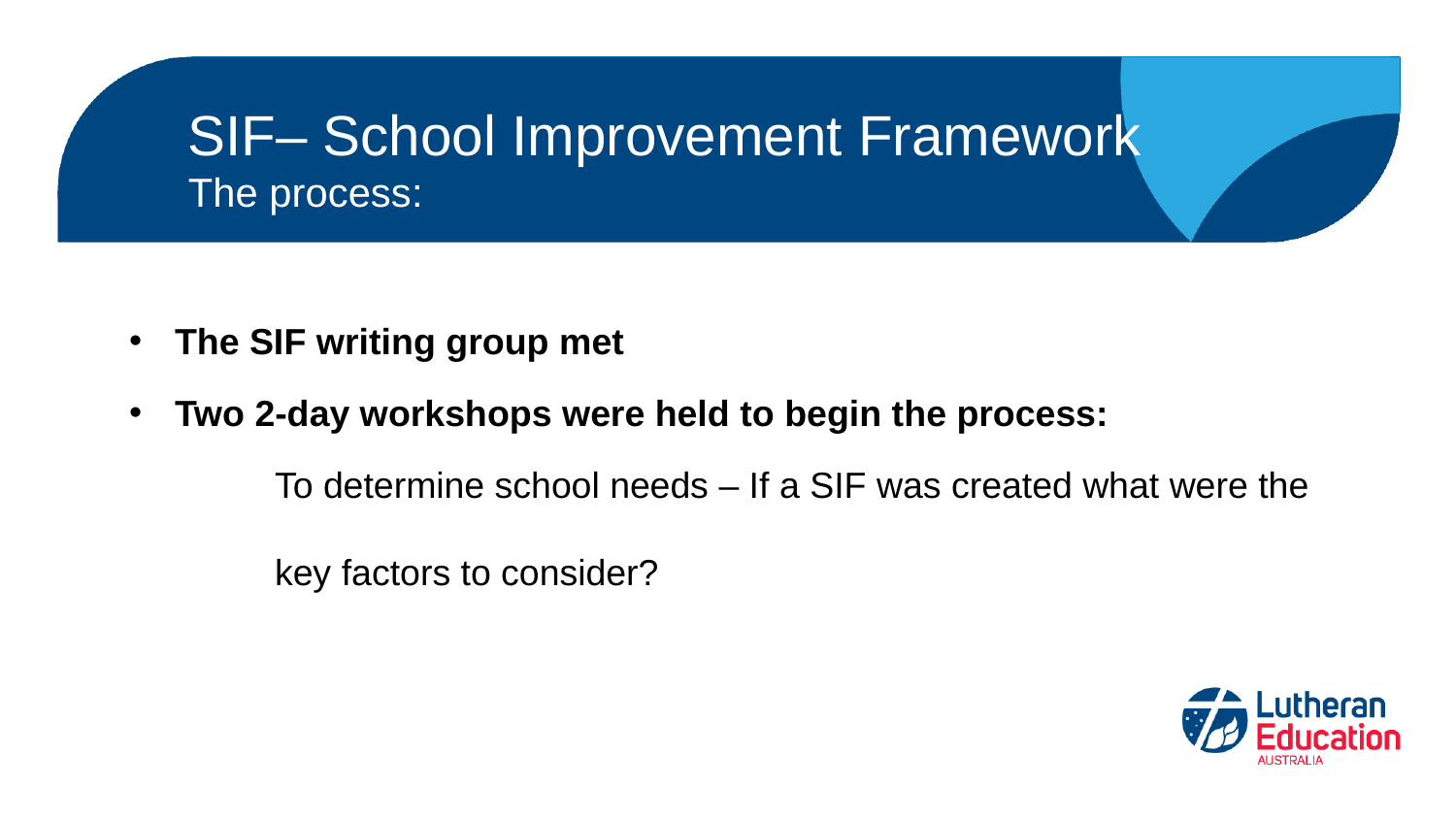

# SIF– School Improvement Framework
The process:

The SIF writing group met
Two 2-day workshops were held to begin the process:
	To determine school needs – If a SIF was created what were the
	key factors to consider?